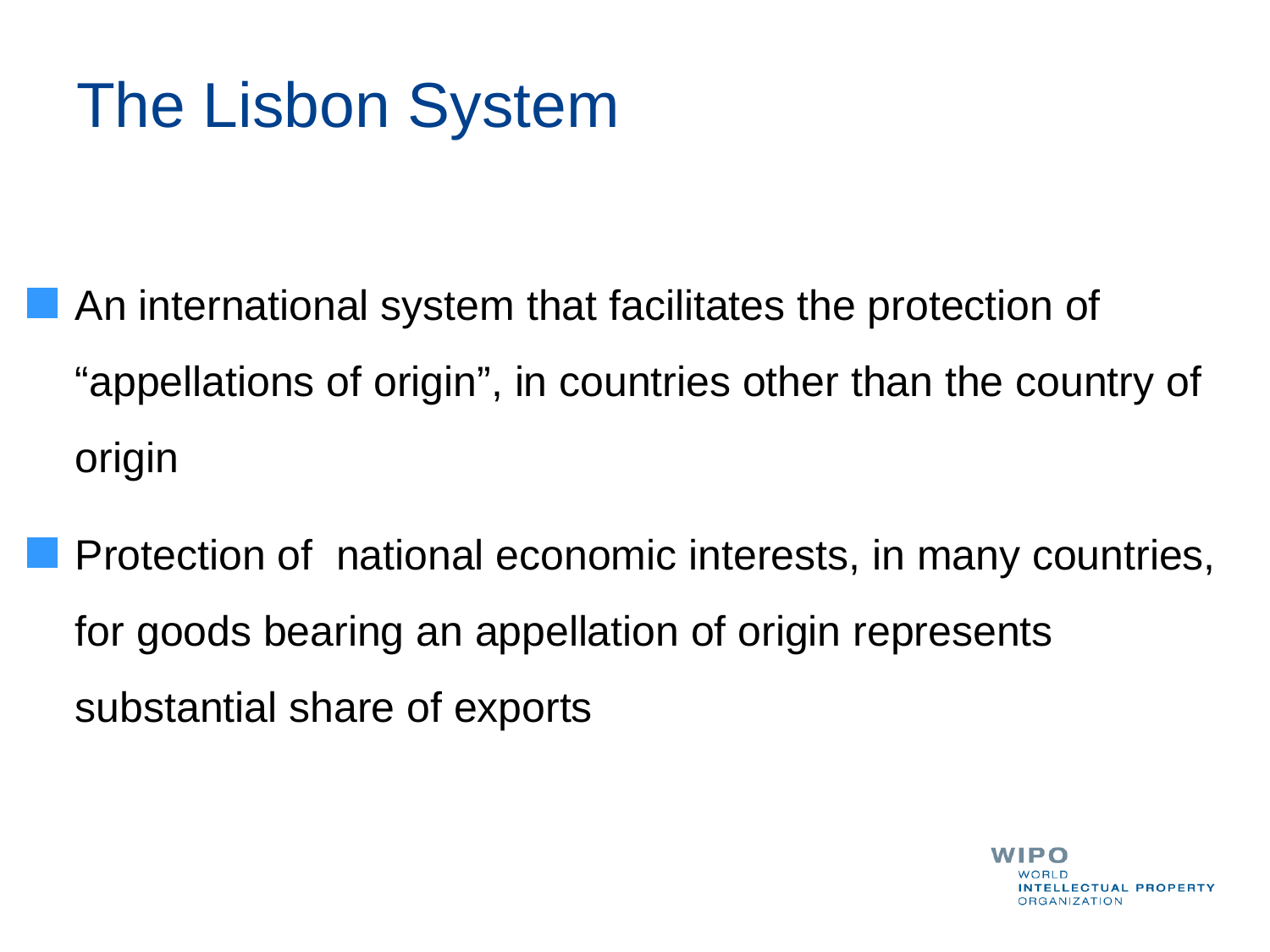

# The Lisbon System
An international system that facilitates the protection of “appellations of origin”, in countries other than the country of origin
Protection of  national economic interests, in many countries, for goods bearing an appellation of origin represents substantial share of exports